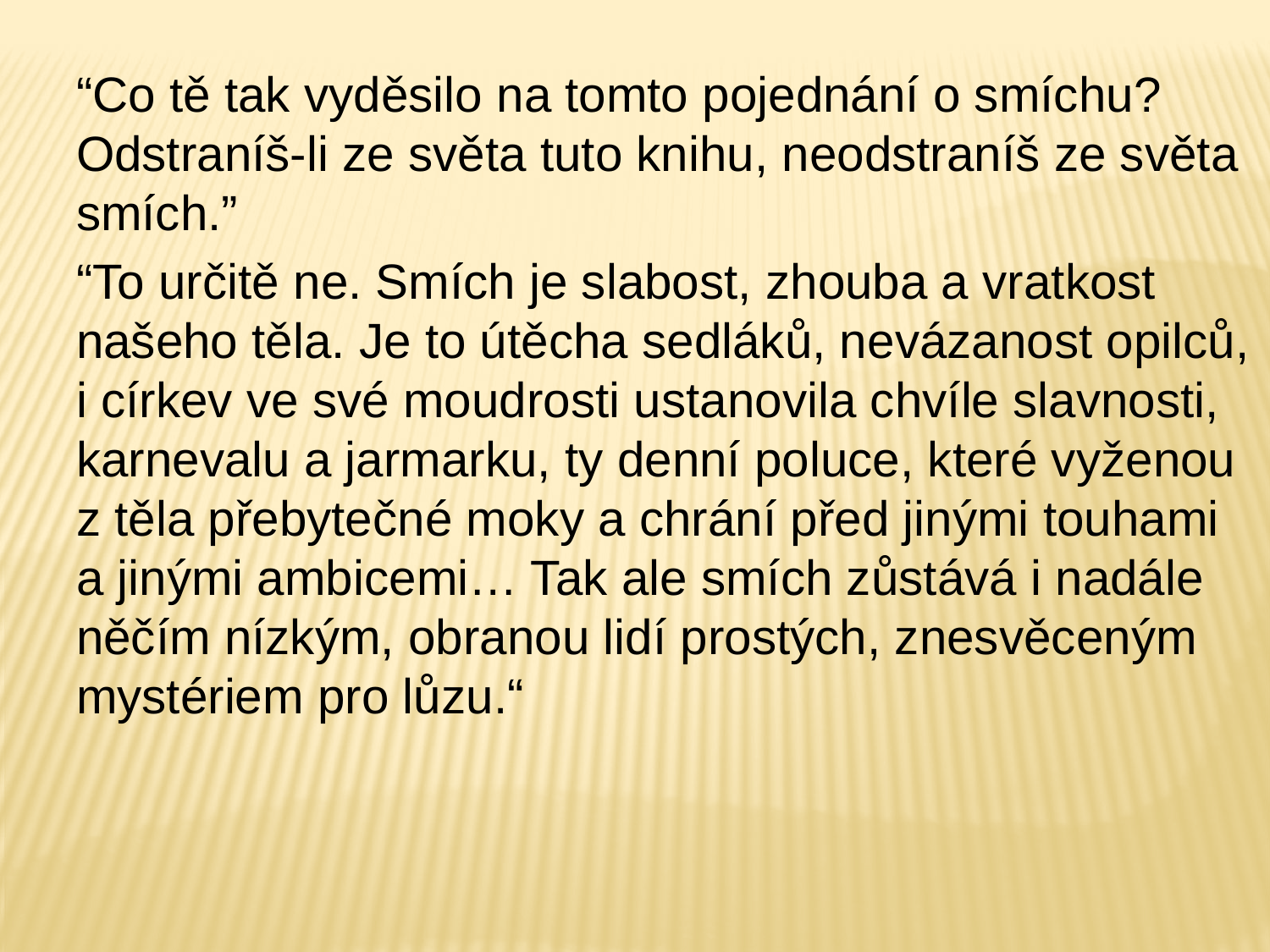

“Co tě tak vyděsilo na tomto pojednání o smíchu? Odstraníš-li ze světa tuto knihu, neodstraníš ze světa smích.”
“To určitě ne. Smích je slabost, zhouba a vratkost našeho těla. Je to útěcha sedláků, nevázanost opilců, i církev ve své moudrosti ustanovila chvíle slavnosti, karnevalu a jarmarku, ty denní poluce, které vyženou z těla přebytečné moky a chrání před jinými touhami a jinými ambicemi… Tak ale smích zůstává i nadále něčím nízkým, obranou lidí prostých, znesvěceným mystériem pro lůzu.“